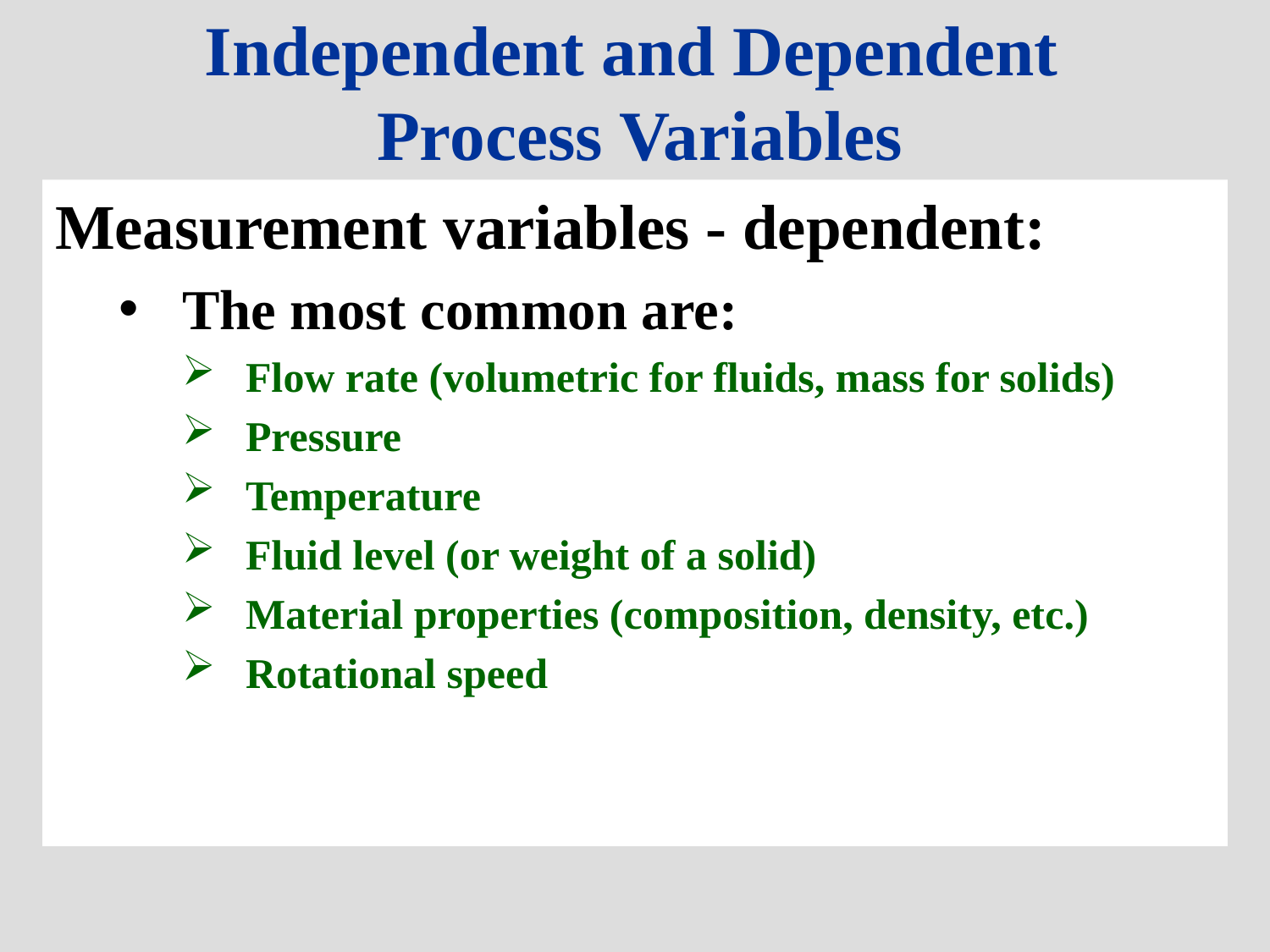

# Independent and Dependent Process Variables
Measurement variables - dependent:
The most common are:
Flow rate (volumetric for fluids, mass for solids)
Pressure
Temperature
Fluid level (or weight of a solid)
Material properties (composition, density, etc.)
Rotational speed